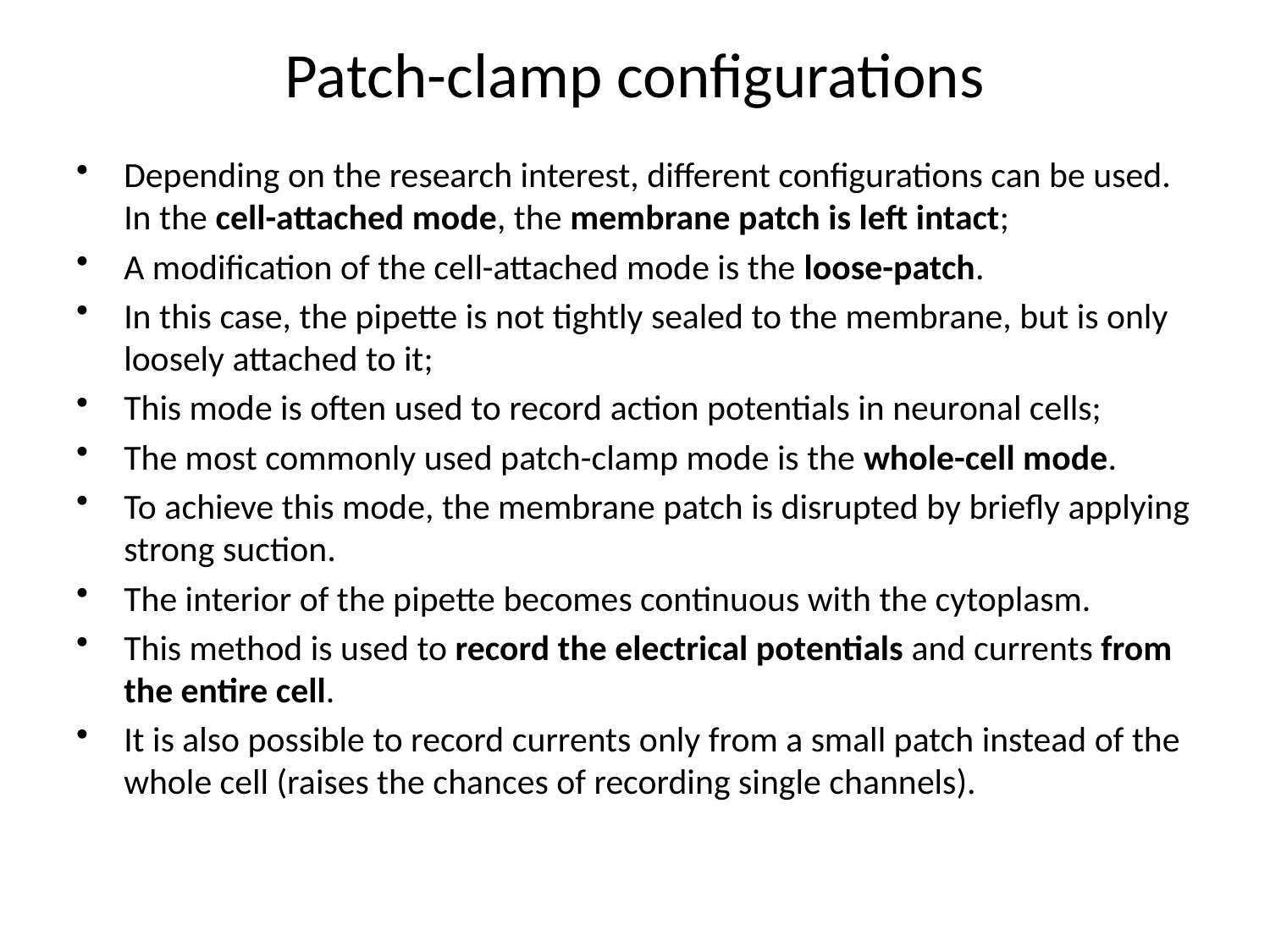

# Patch-clamp configurations
Depending on the research interest, different configurations can be used. In the cell-attached mode, the membrane patch is left intact;
A modification of the cell-attached mode is the loose-patch.
In this case, the pipette is not tightly sealed to the membrane, but is only loosely attached to it;
This mode is often used to record action potentials in neuronal cells;
The most commonly used patch-clamp mode is the whole-cell mode.
To achieve this mode, the membrane patch is disrupted by briefly applying strong suction.
The interior of the pipette becomes continuous with the cytoplasm.
This method is used to record the electrical potentials and currents from the entire cell.
It is also possible to record currents only from a small patch instead of the whole cell (raises the chances of recording single channels).